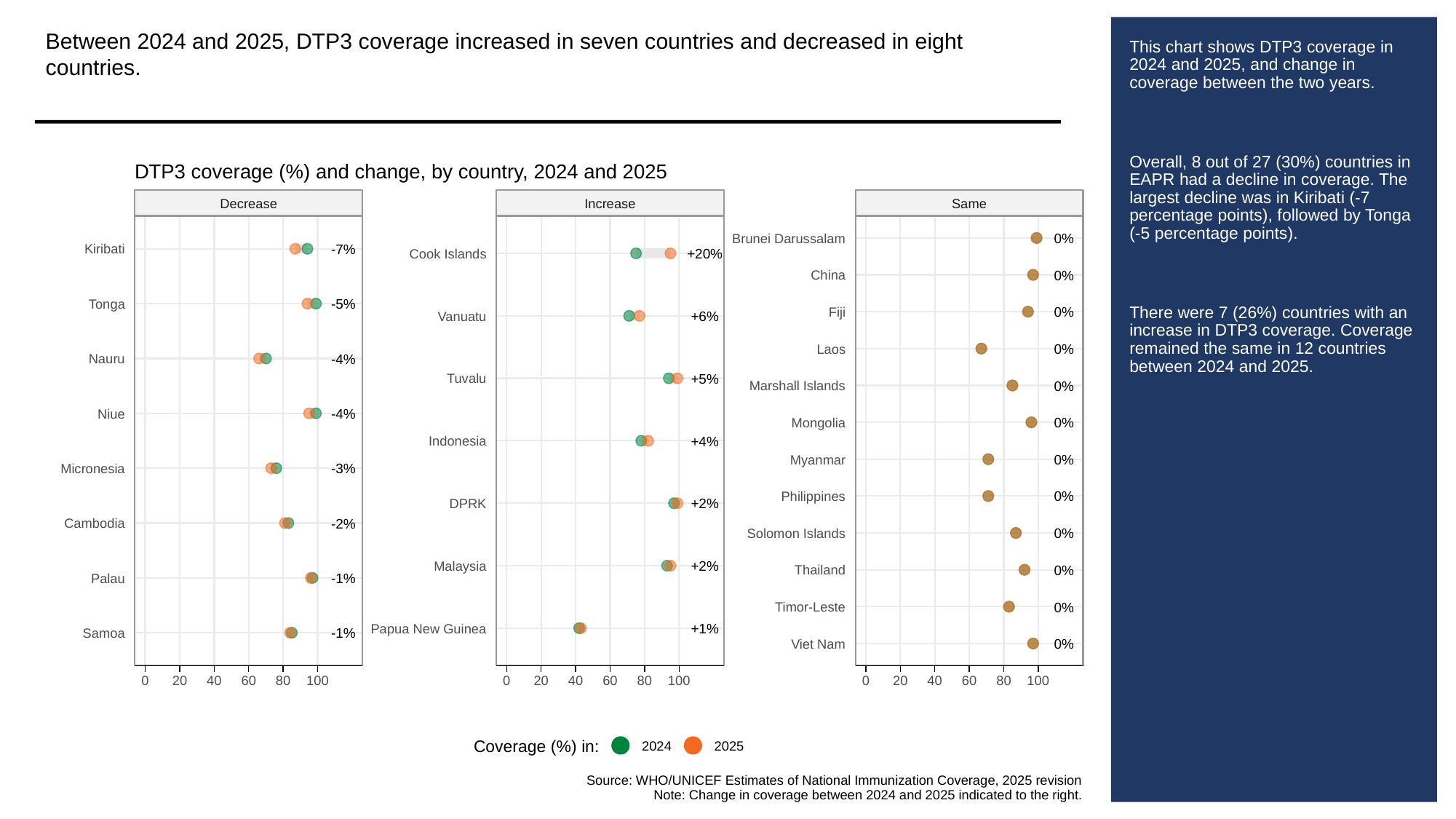

Between 2024 and 2025, DTP3 coverage increased in seven countries and decreased in eight countries.
# This chart shows DTP3 coverage in 2024 and 2025, and change in coverage between the two years.

Overall, 8 out of 27 (30%) countries in EAPR had a decline in coverage. The largest decline was in Kiribati (-7 percentage points), followed by Tonga (-5 percentage points).

There were 7 (26%) countries with an increase in DTP3 coverage. Coverage remained the same in 12 countries between 2024 and 2025.

DTP3 coverage (%) and change, by country, 2024 and 2025

Decrease
Increase
Same

0%
Brunei Darussalam

-7%
Kiribati

+20%
Cook Islands

0%
China

-5%
Tonga

0%
Fiji

+6%
Vanuatu

0%
Laos

-4%
Nauru

+5%
Tuvalu

0%
Marshall Islands

-4%
Niue

0%
Mongolia

+4%
Indonesia

0%
Myanmar

-3%
Micronesia

0%
Philippines

+2%
DPRK

-2%
Cambodia

0%
Solomon Islands

+2%
Malaysia

0%
Thailand

-1%
Palau

0%
Timor-Leste

+1%
Papua New Guinea

-1%
Samoa

0%
Viet Nam

0
20
40
60
80
100
0
20
40
60
80
100
0
20
40
60
80
100

Coverage (%) in:
2024
2025
Source: WHO/UNICEF Estimates of National Immunization Coverage, 2025 revision
Note: Change in coverage between 2024 and 2025 indicated to the right.